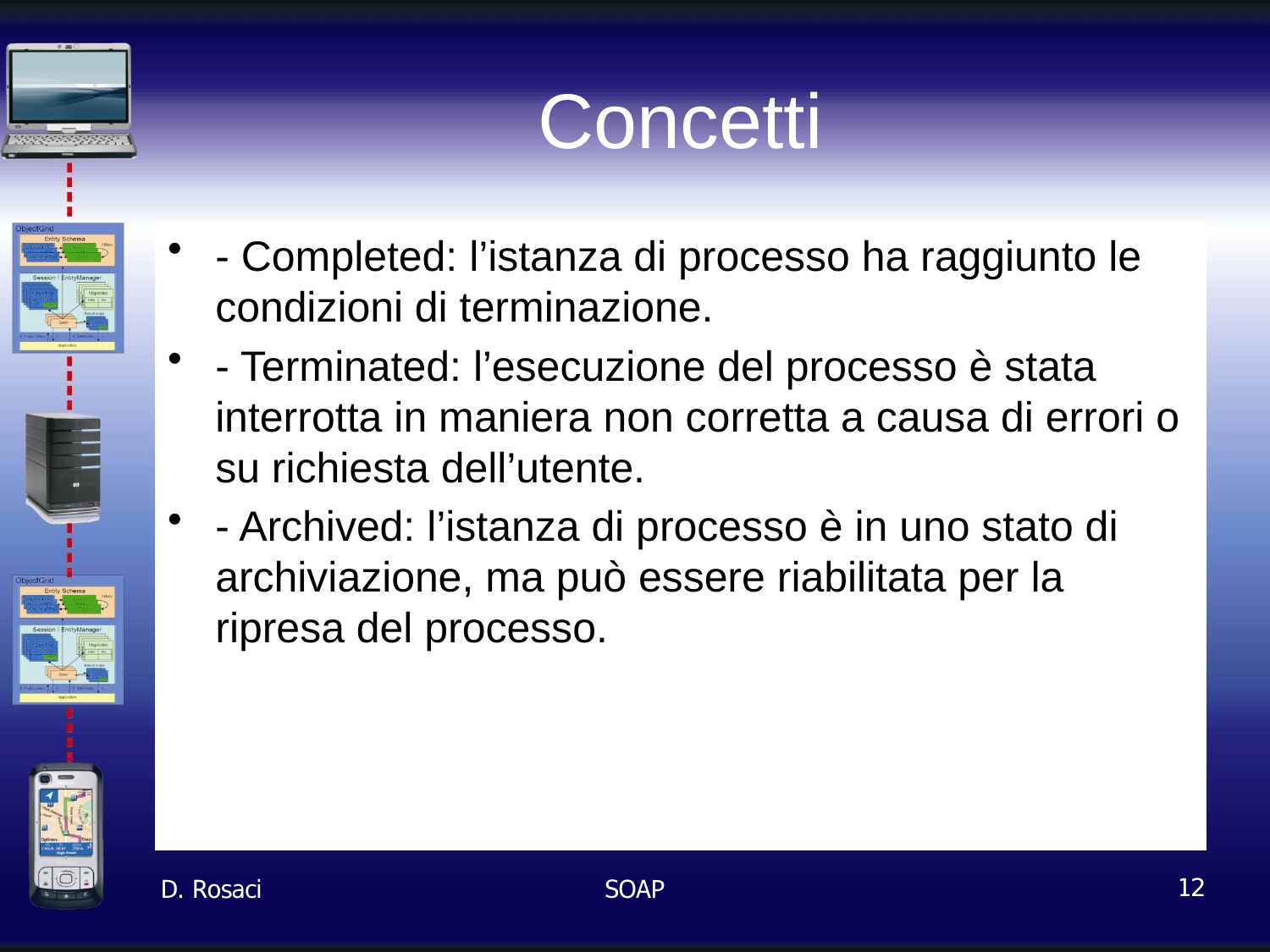

# Concetti
- Completed: l’istanza di processo ha raggiunto le condizioni di terminazione.
- Terminated: l’esecuzione del processo è stata interrotta in maniera non corretta a causa di errori o su richiesta dell’utente.
- Archived: l’istanza di processo è in uno stato di archiviazione, ma può essere riabilitata per la ripresa del processo.

D. Rosaci
SOAP